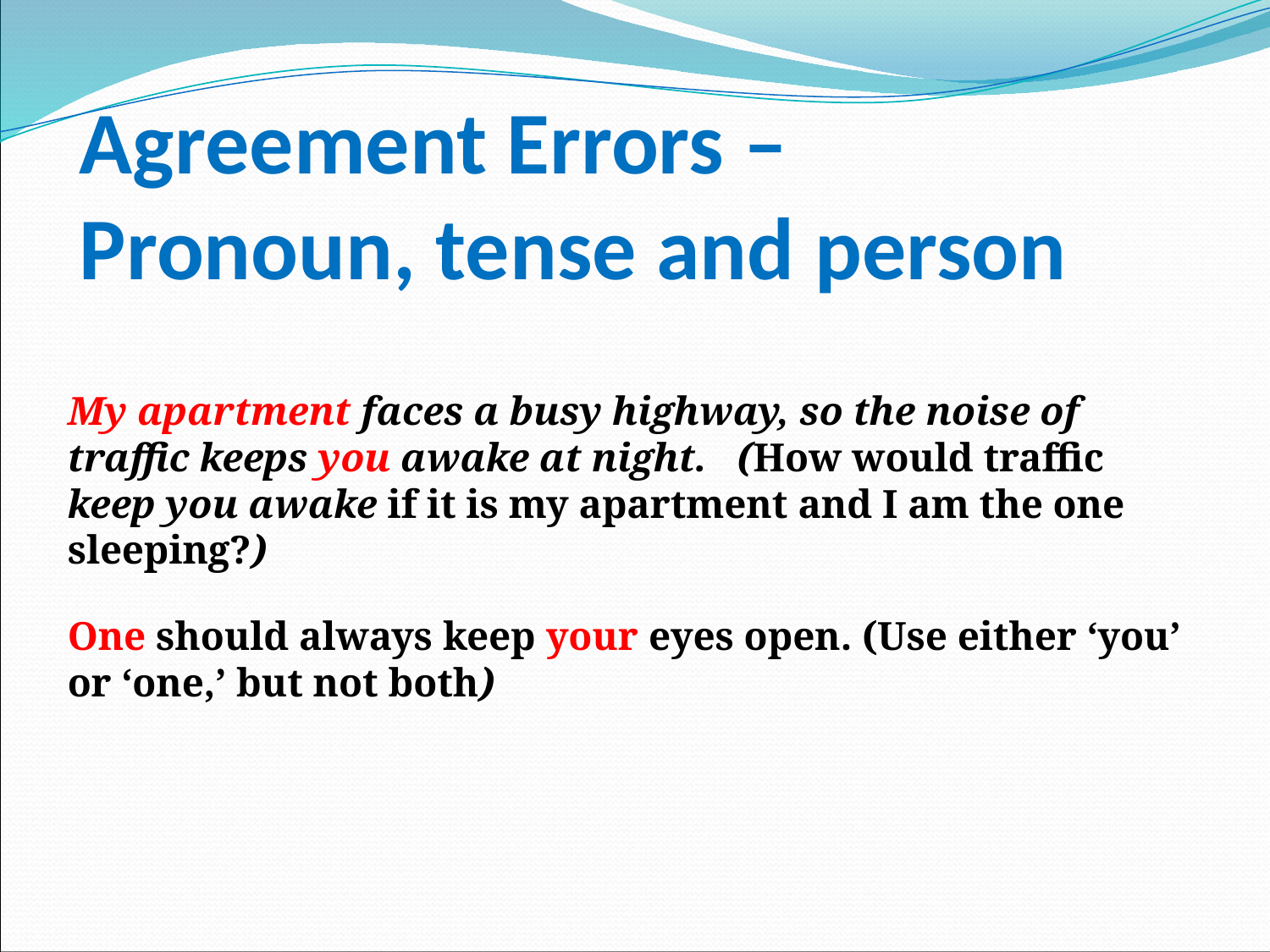

# Agreement Errors – Pronoun, tense and person
My apartment faces a busy highway, so the noise of traffic keeps you awake at night.   (How would traffic keep you awake if it is my apartment and I am the one sleeping?)
One should always keep your eyes open. (Use either ‘you’ or ‘one,’ but not both)